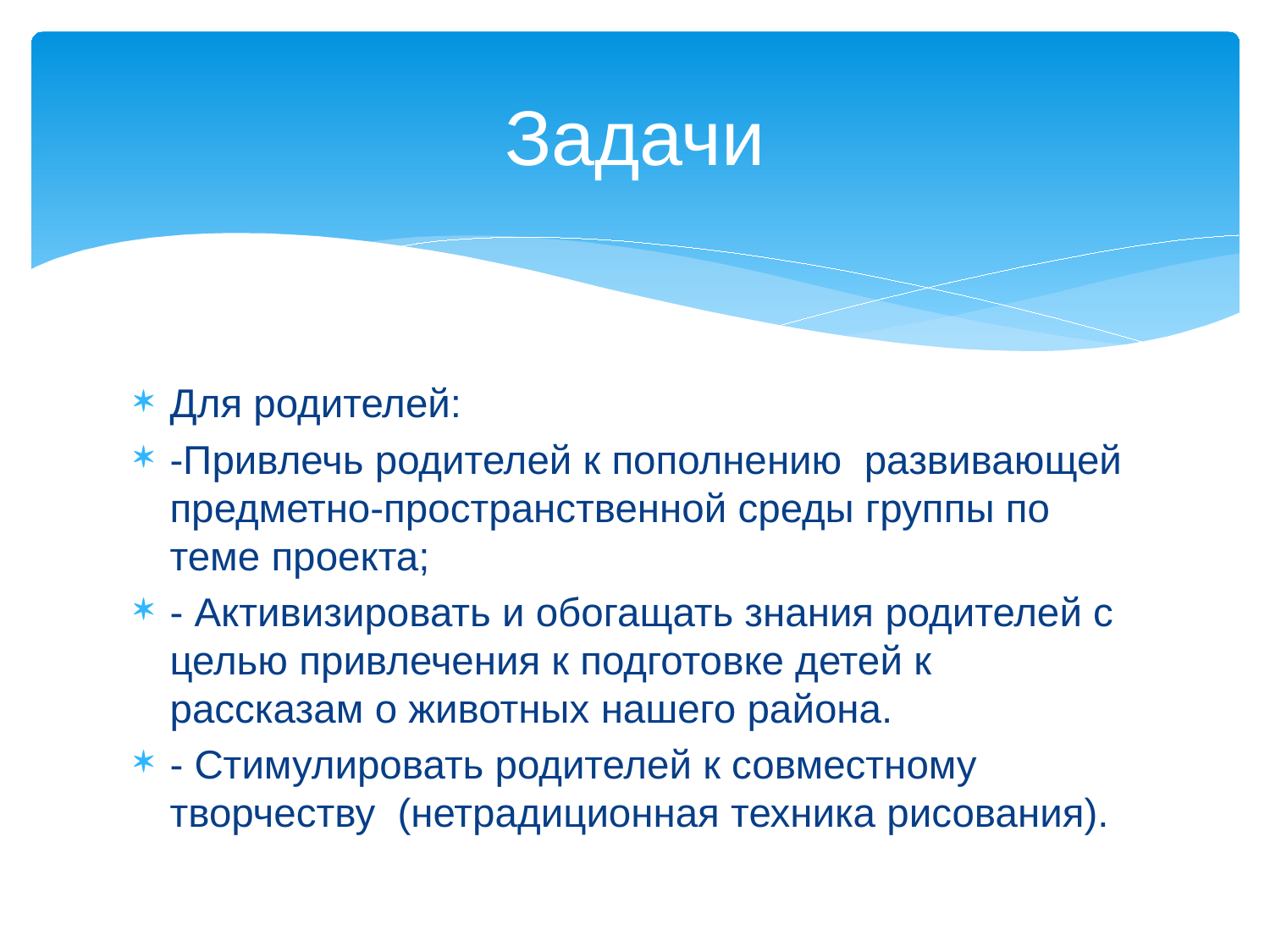

# Задачи
Для родителей:
-Привлечь родителей к пополнению  развивающей предметно-пространственной среды группы по теме проекта;
- Активизировать и обогащать знания родителей с целью привлечения к подготовке детей к рассказам о животных нашего района.
- Стимулировать родителей к совместному творчеству  (нетрадиционная техника рисования).